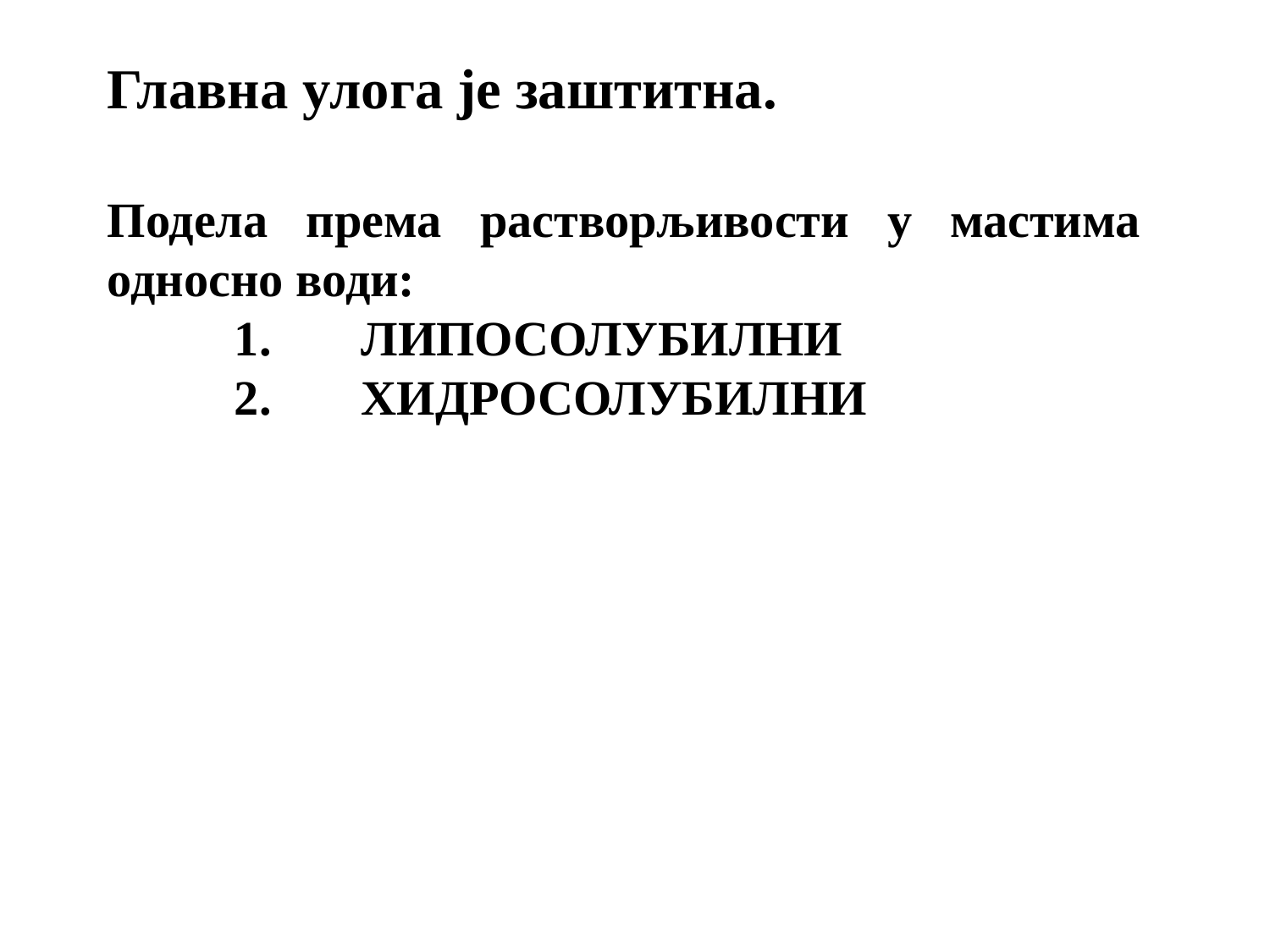

Главна улога је заштитна.

Подела према растворљивости у мастима односно води:
1.	ЛИПОСОЛУБИЛНИ
2.	ХИДРОСОЛУБИЛНИ